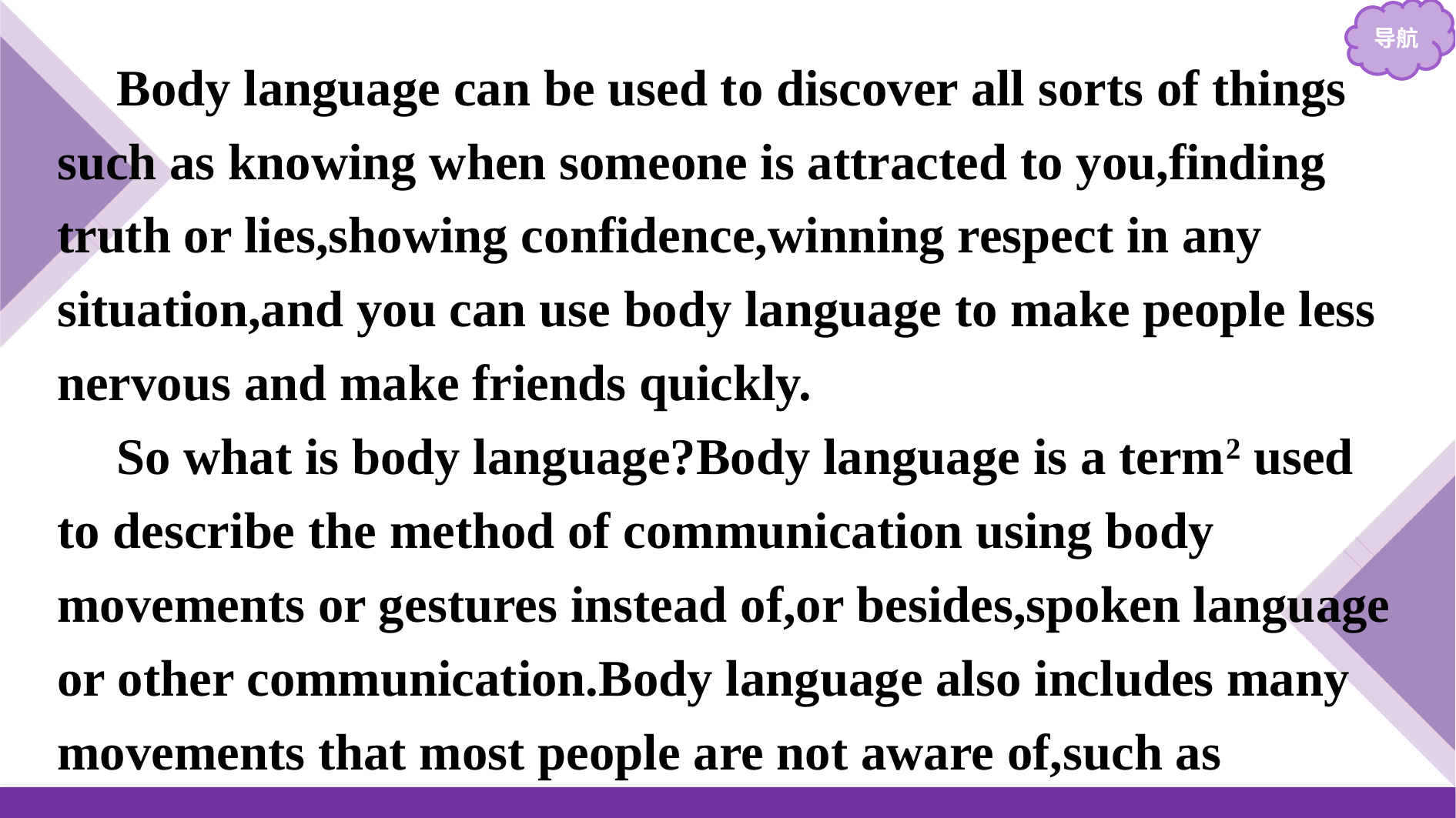

Body language can be used to discover all sorts of things such as knowing when someone is attracted to you,finding truth or lies,showing confidence,winning respect in any situation,and you can use body language to make people less nervous and make friends quickly.
  So what is body language?Body language is a term2 used to describe the method of communication using body movements or gestures instead of,or besides,spoken language or other communication.Body language also includes many movements that most people are not aware of,such as